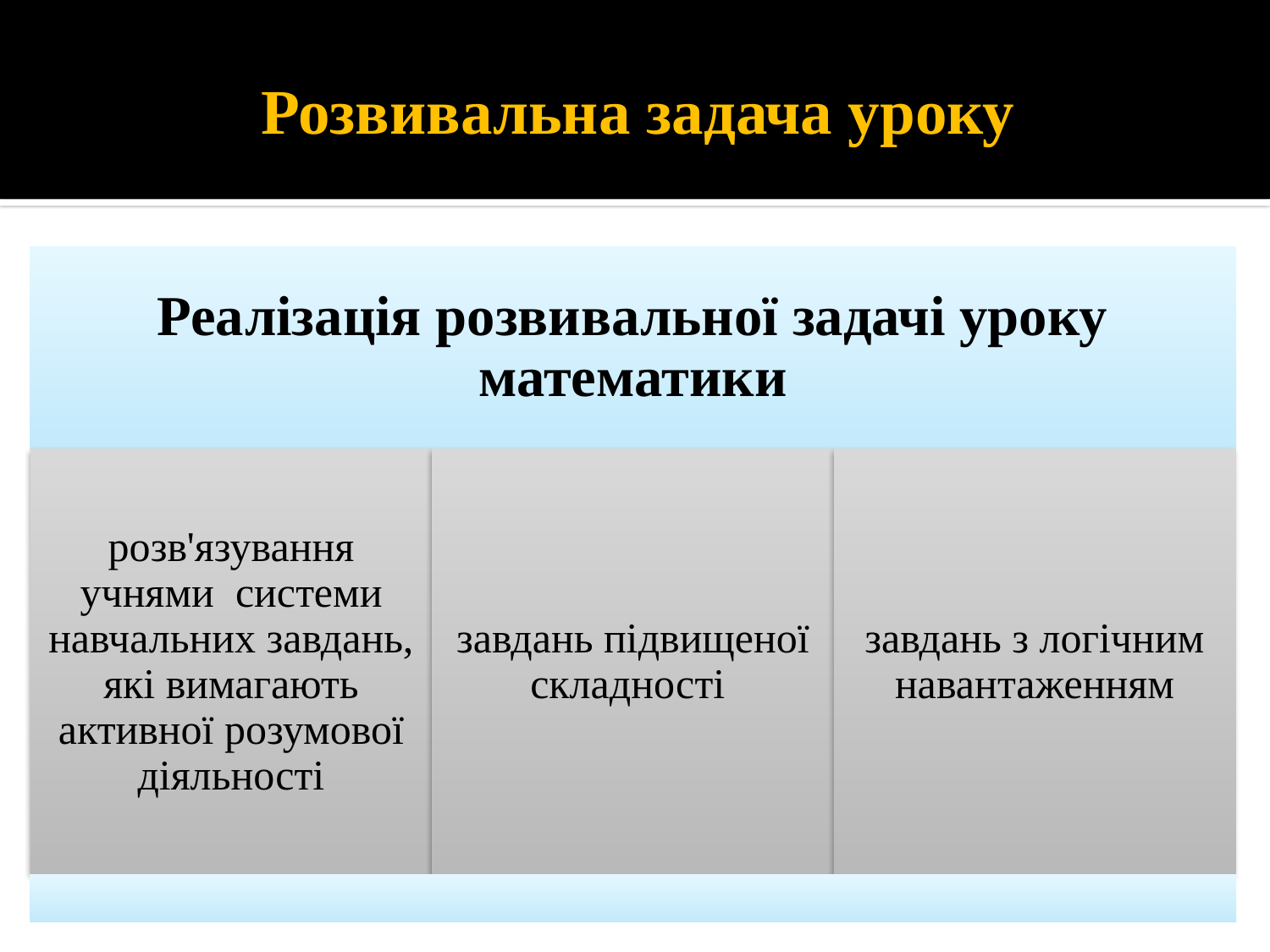

# Розвивальна задача уроку
Реалізація розвивальної задачі уроку математики
розв'язування учнями  системи навчальних завдань, які вимагають активної розумової діяльності
завдань підвищеної складності
завдань з логічним навантаженням